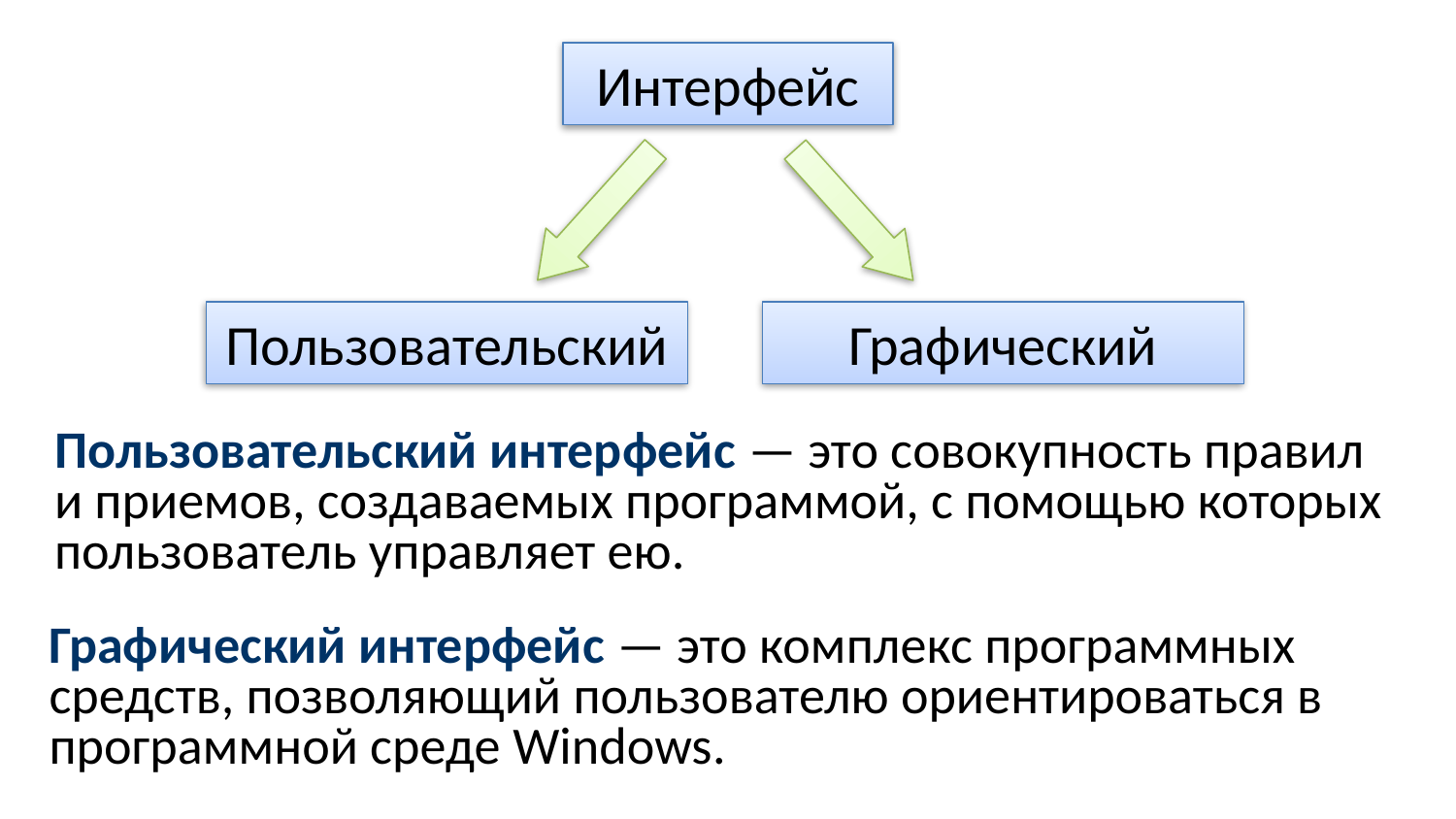

Интерфейс

Пользовательский
Графический
Пользовательский интерфейс — это совокупность правил и приемов, создаваемых программой, с помощью которых пользователь управляет ею.
Графический интерфейс — это комплекс программных средств, позволяющий пользователю ориентироваться в программной среде Windows.